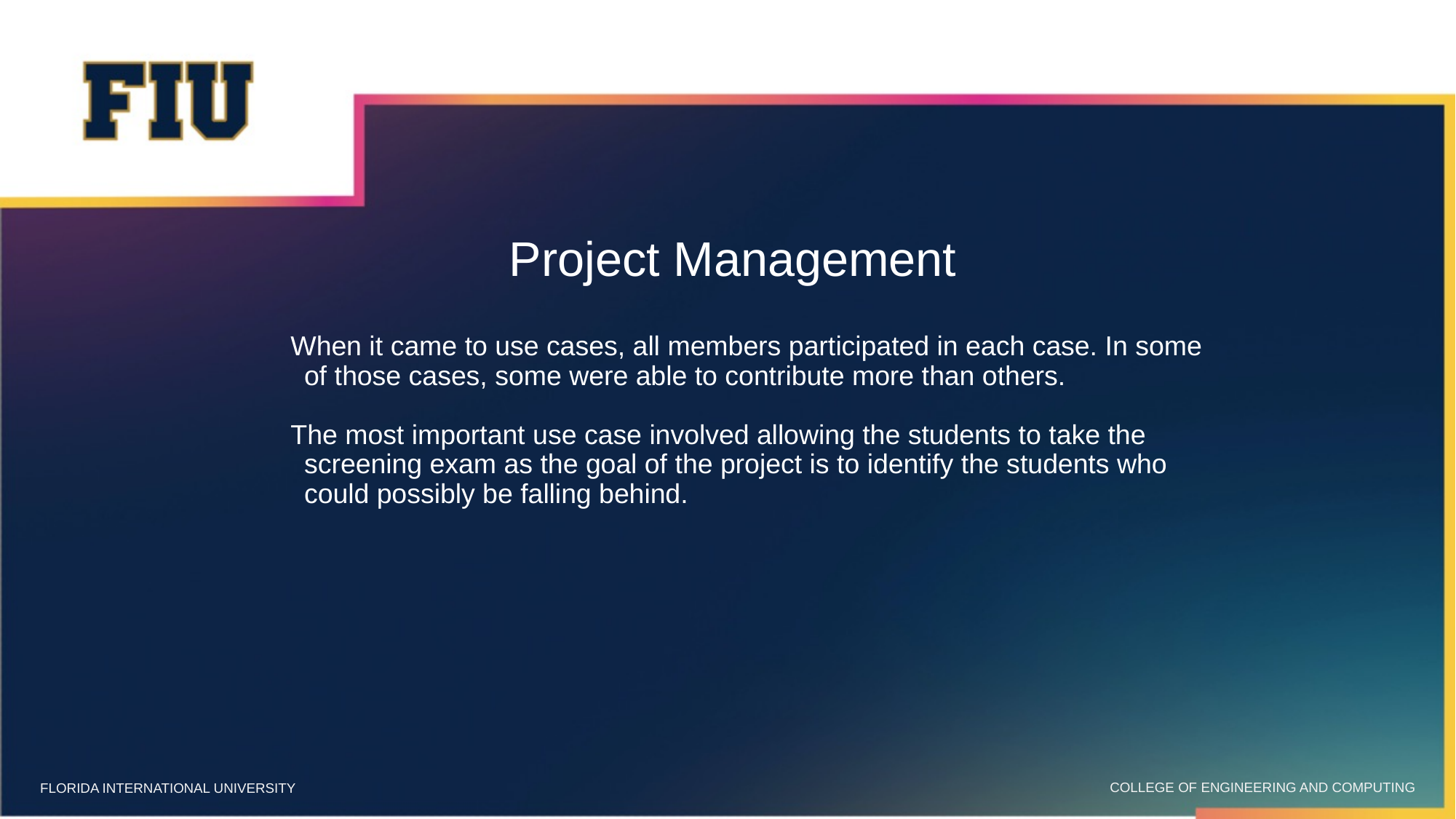

# Project Management
When it came to use cases, all members participated in each case. In some of those cases, some were able to contribute more than others.

The most important use case involved allowing the students to take the screening exam as the goal of the project is to identify the students who could possibly be falling behind.